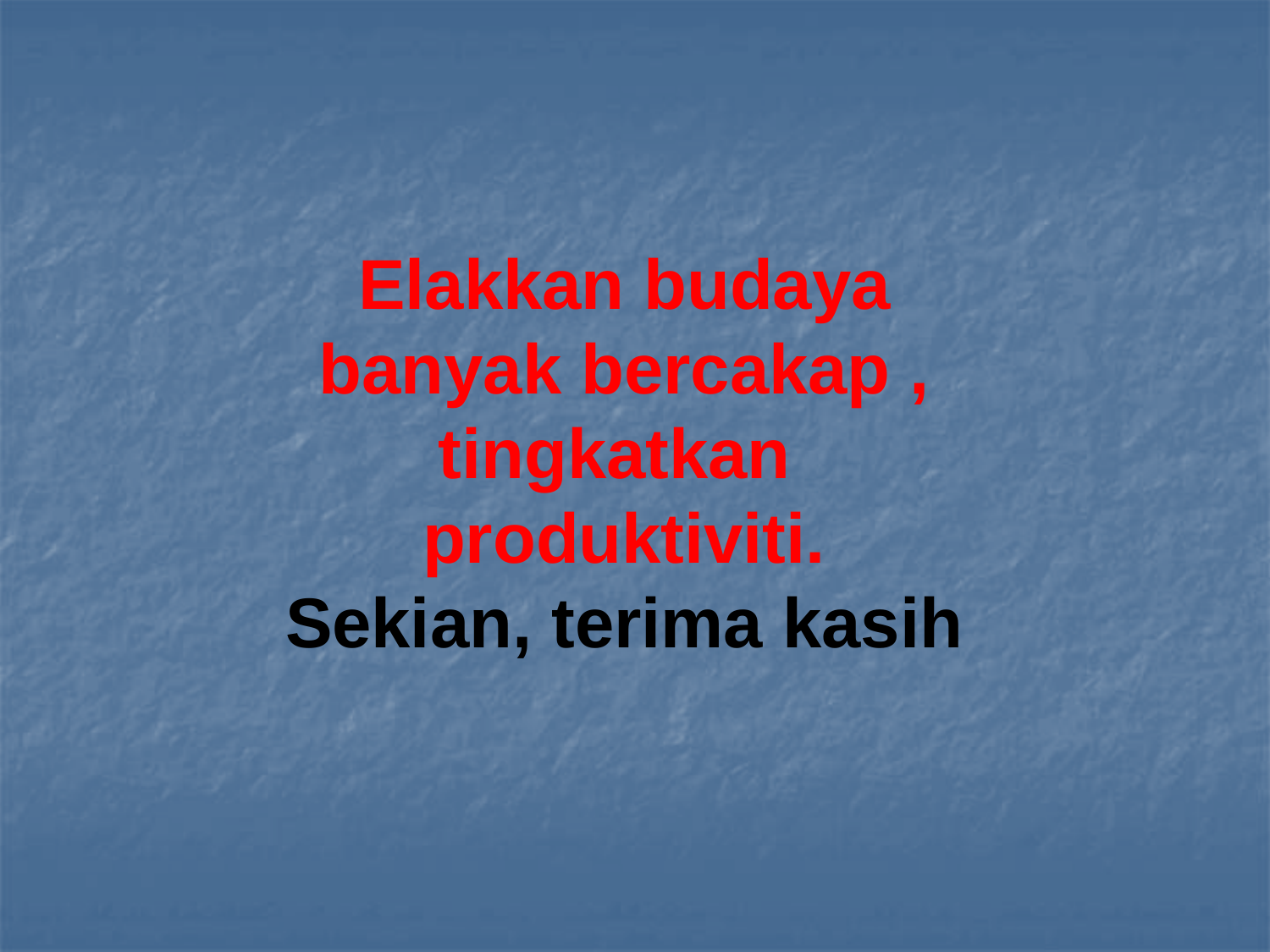

Elakkan budaya banyak bercakap , tingkatkan  produktiviti.
Sekian, terima kasih